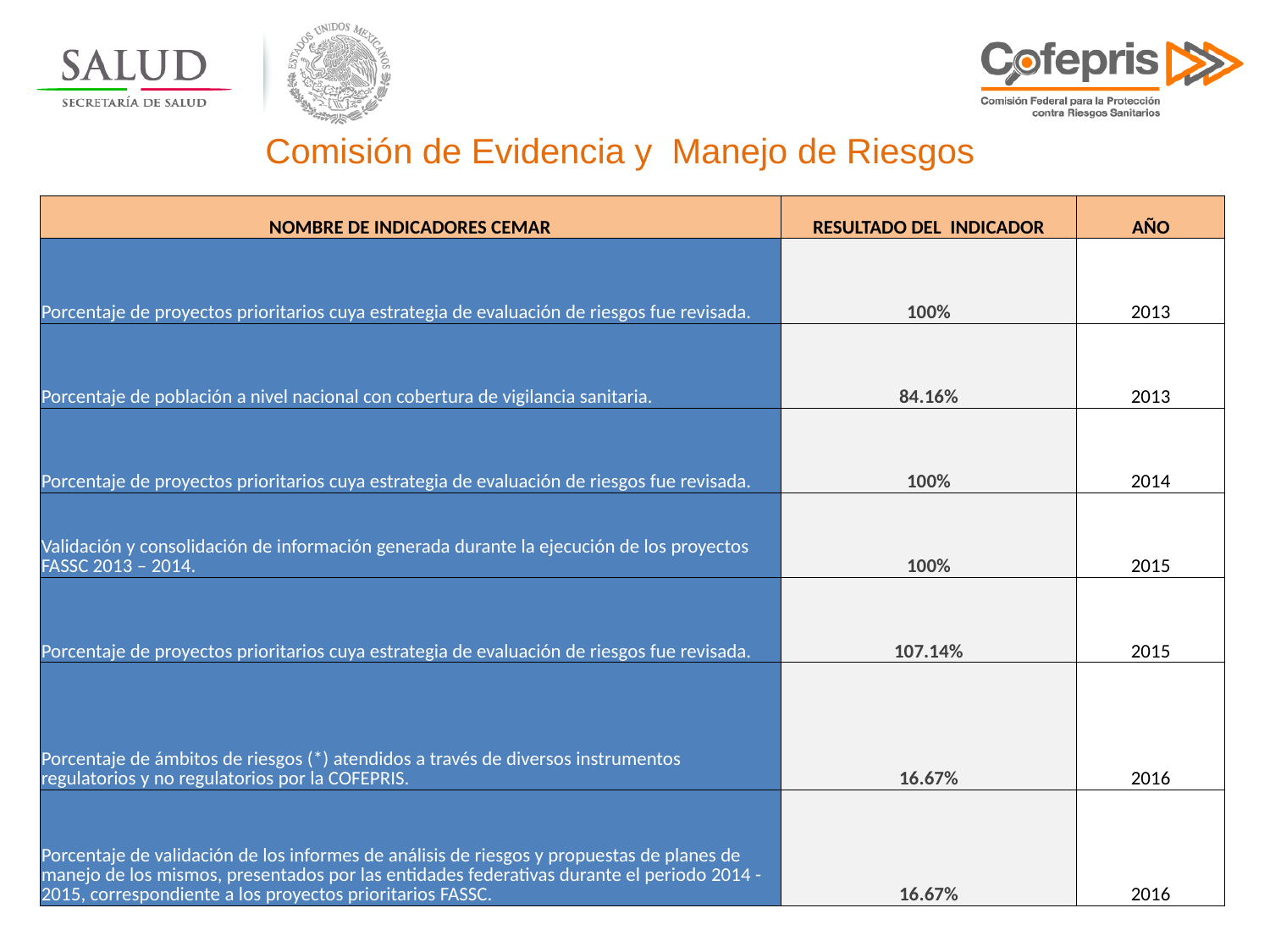

Comisión de Evidencia y  Manejo de Riesgos
| NOMBRE DE INDICADORES CEMAR | RESULTADO DEL INDICADOR | AÑO |
| --- | --- | --- |
| Porcentaje de proyectos prioritarios cuya estrategia de evaluación de riesgos fue revisada. | 100% | 2013 |
| Porcentaje de población a nivel nacional con cobertura de vigilancia sanitaria. | 84.16% | 2013 |
| Porcentaje de proyectos prioritarios cuya estrategia de evaluación de riesgos fue revisada. | 100% | 2014 |
| Validación y consolidación de información generada durante la ejecución de los proyectos FASSC 2013 – 2014. | 100% | 2015 |
| Porcentaje de proyectos prioritarios cuya estrategia de evaluación de riesgos fue revisada. | 107.14% | 2015 |
| Porcentaje de ámbitos de riesgos (\*) atendidos a través de diversos instrumentos regulatorios y no regulatorios por la COFEPRIS. | 16.67% | 2016 |
| Porcentaje de validación de los informes de análisis de riesgos y propuestas de planes de manejo de los mismos, presentados por las entidades federativas durante el periodo 2014 - 2015, correspondiente a los proyectos prioritarios FASSC. | 16.67% | 2016 |